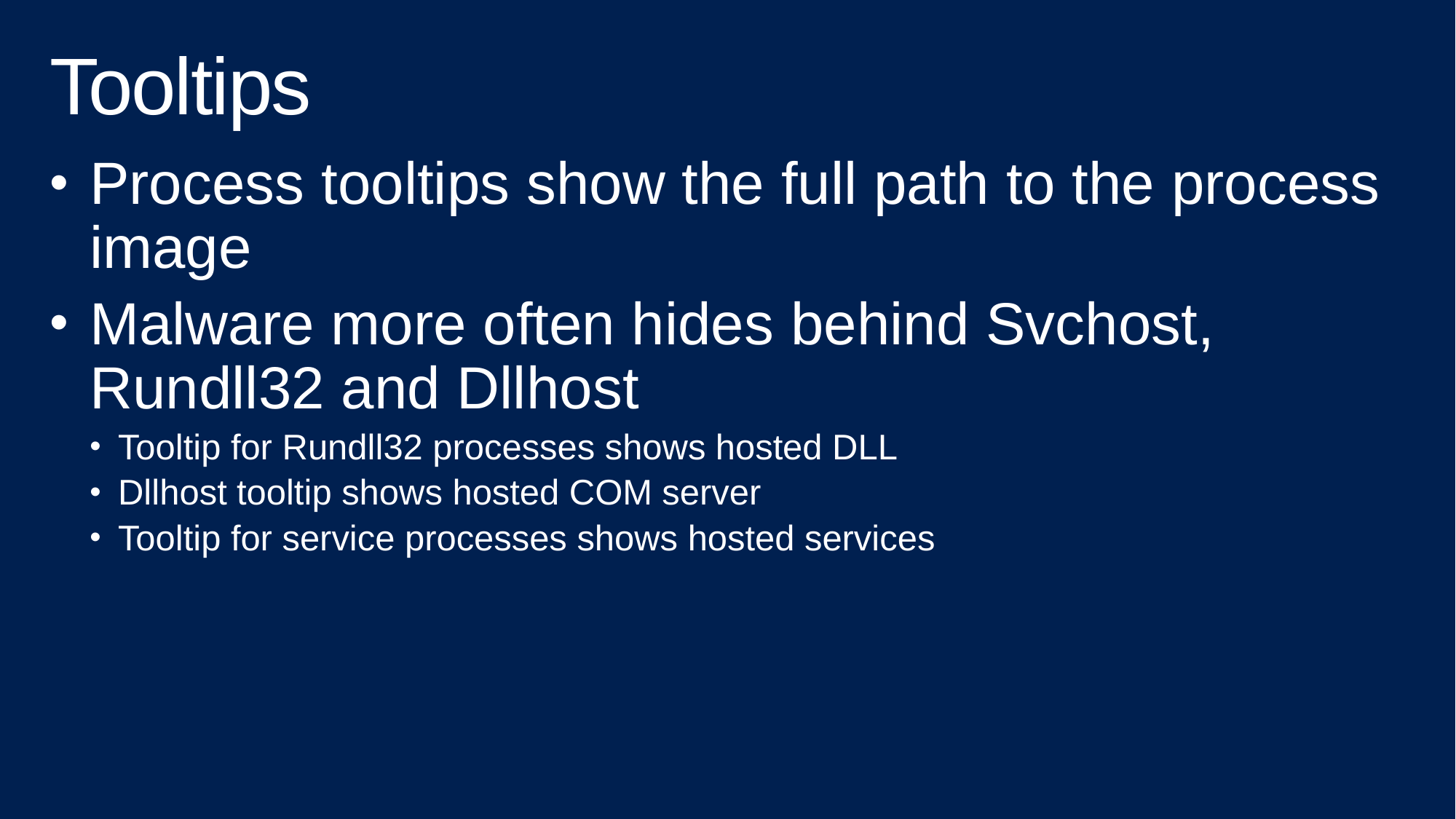

# Tooltips
Process tooltips show the full path to the process image
Malware more often hides behind Svchost, Rundll32 and Dllhost
Tooltip for Rundll32 processes shows hosted DLL
Dllhost tooltip shows hosted COM server
Tooltip for service processes shows hosted services